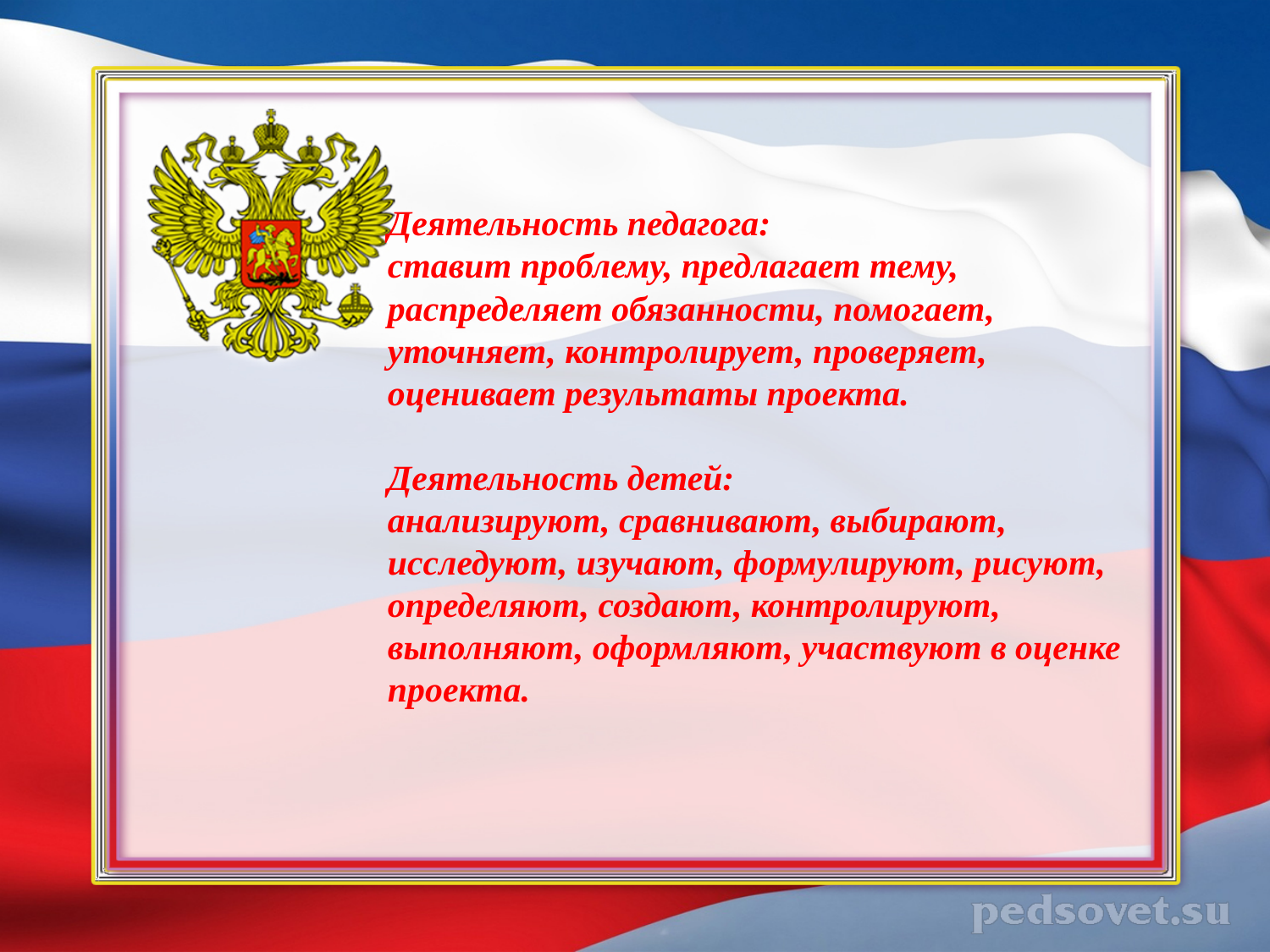

Деятельность педагога:
ставит проблему, предлагает тему, распределяет обязанности, помогает, уточняет, контролирует, проверяет, оценивает результаты проекта.
Деятельность детей:
анализируют, сравнивают, выбирают, исследуют, изучают, формулируют, рисуют, определяют, создают, контролируют, выполняют, оформляют, участвуют в оценке проекта.